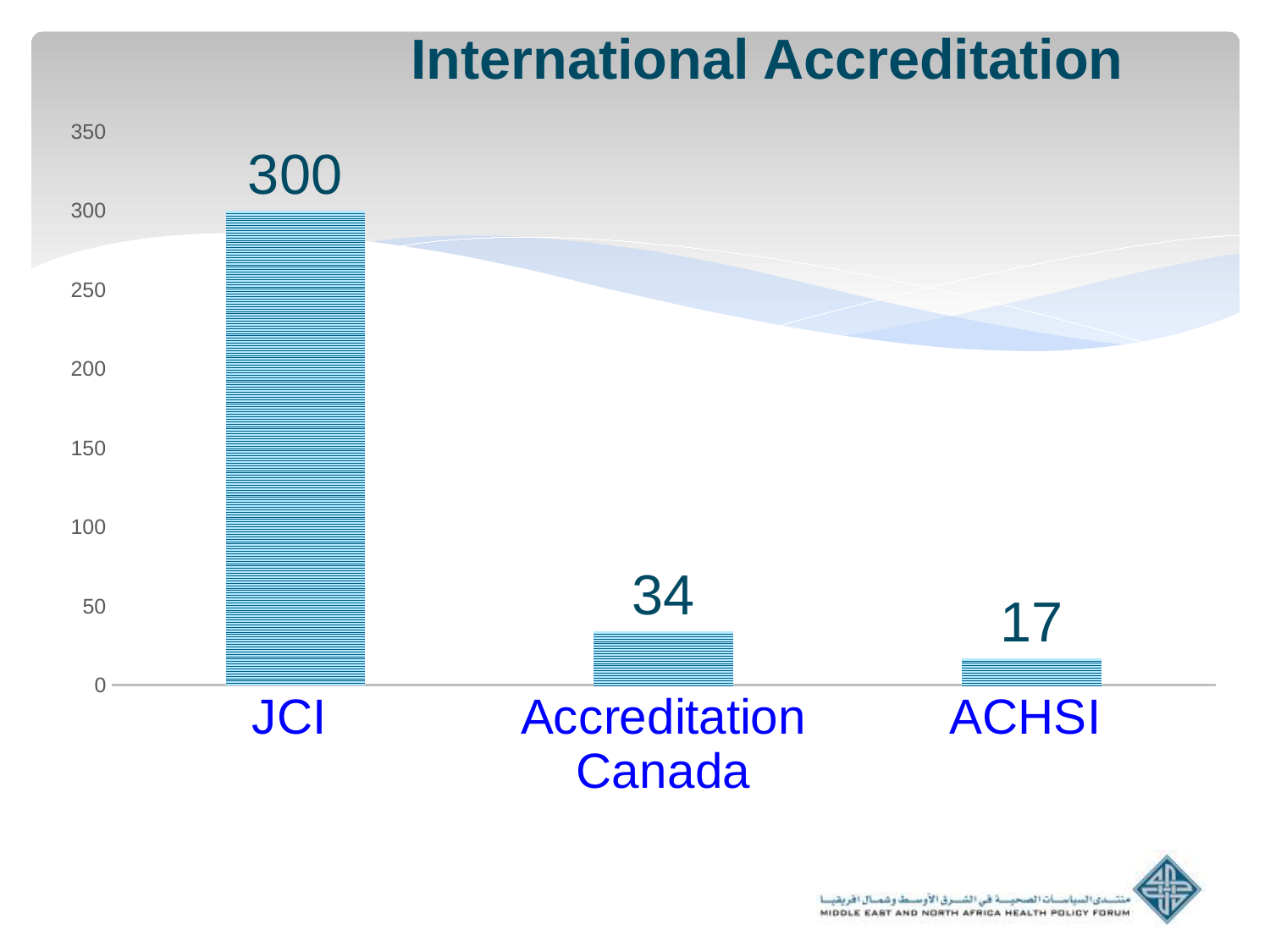

International Accreditation

### Chart

| Category |  |
|---|---|
| JCI  | 300.0 |
| Accreditation Canada | 34.0 |
| ACHSI  | 17.0 |